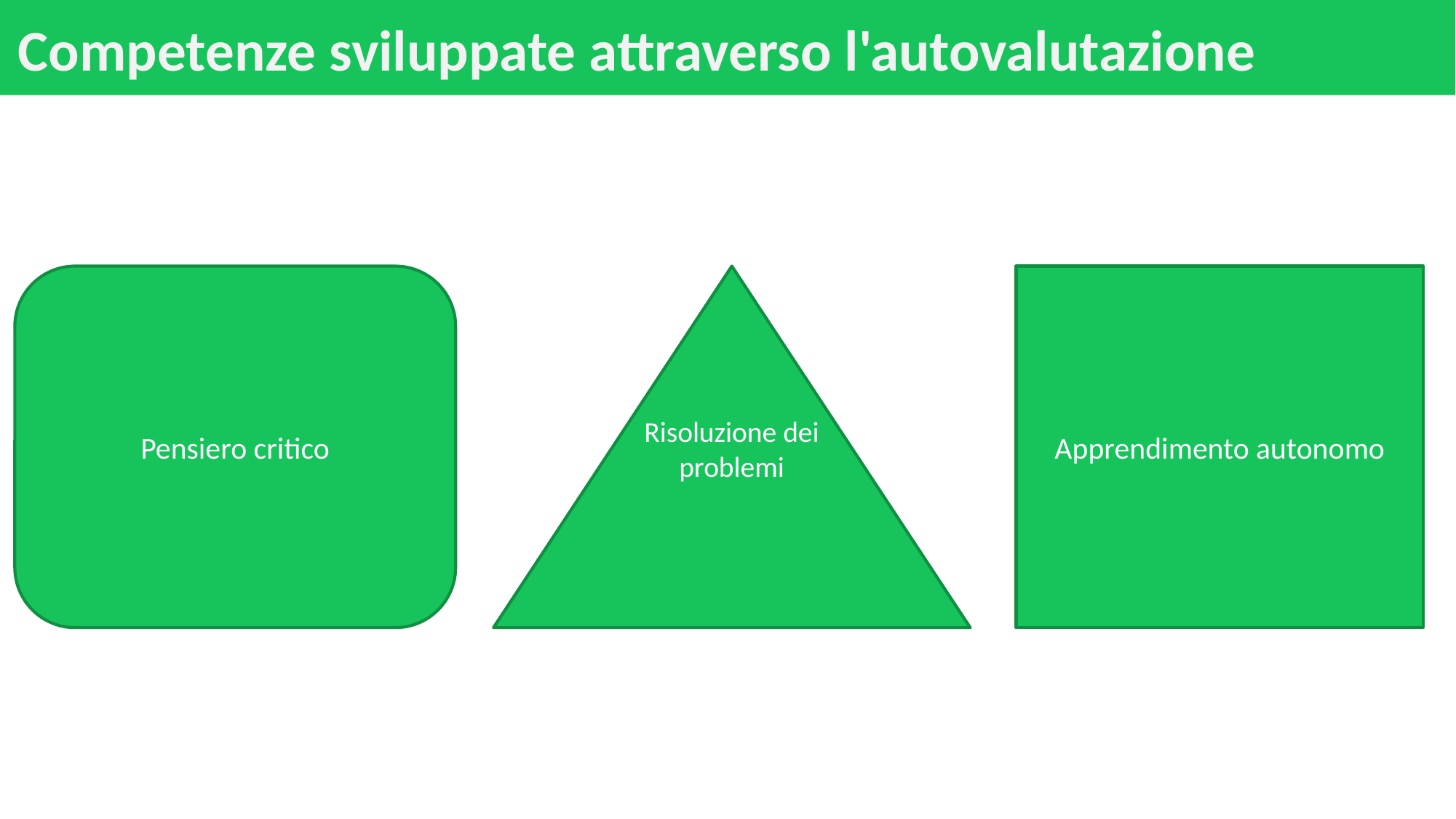

# Competenze sviluppate attraverso l'autovalutazione

Pensiero critico
Risoluzione dei problemi

Apprendimento autonomo